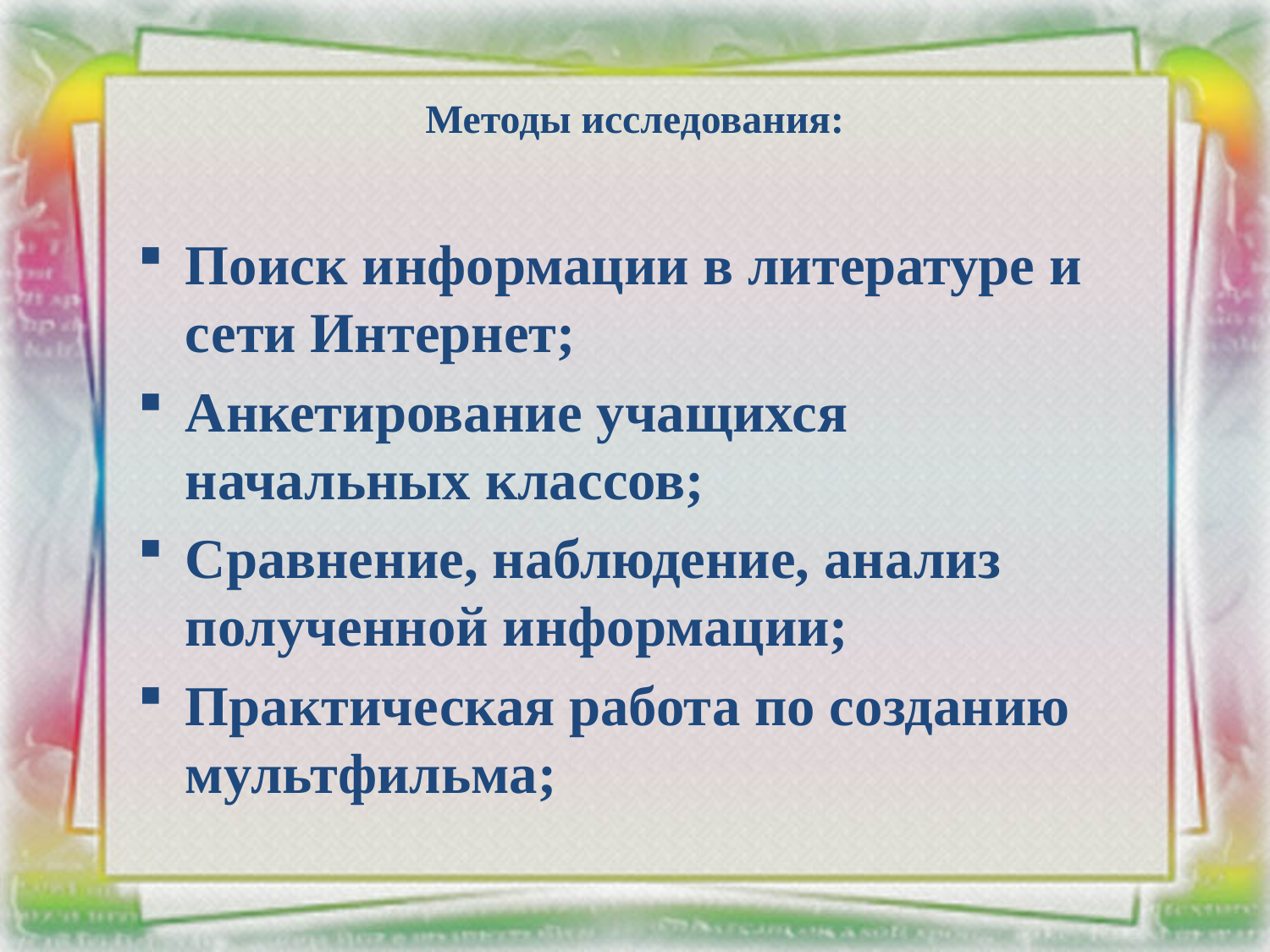

# Методы исследования:
Поиск информации в литературе и   сети Интернет;
Анкетирование учащихся начальных классов;
Сравнение, наблюдение, анализ полученной информации;
Практическая работа по созданию мультфильма;